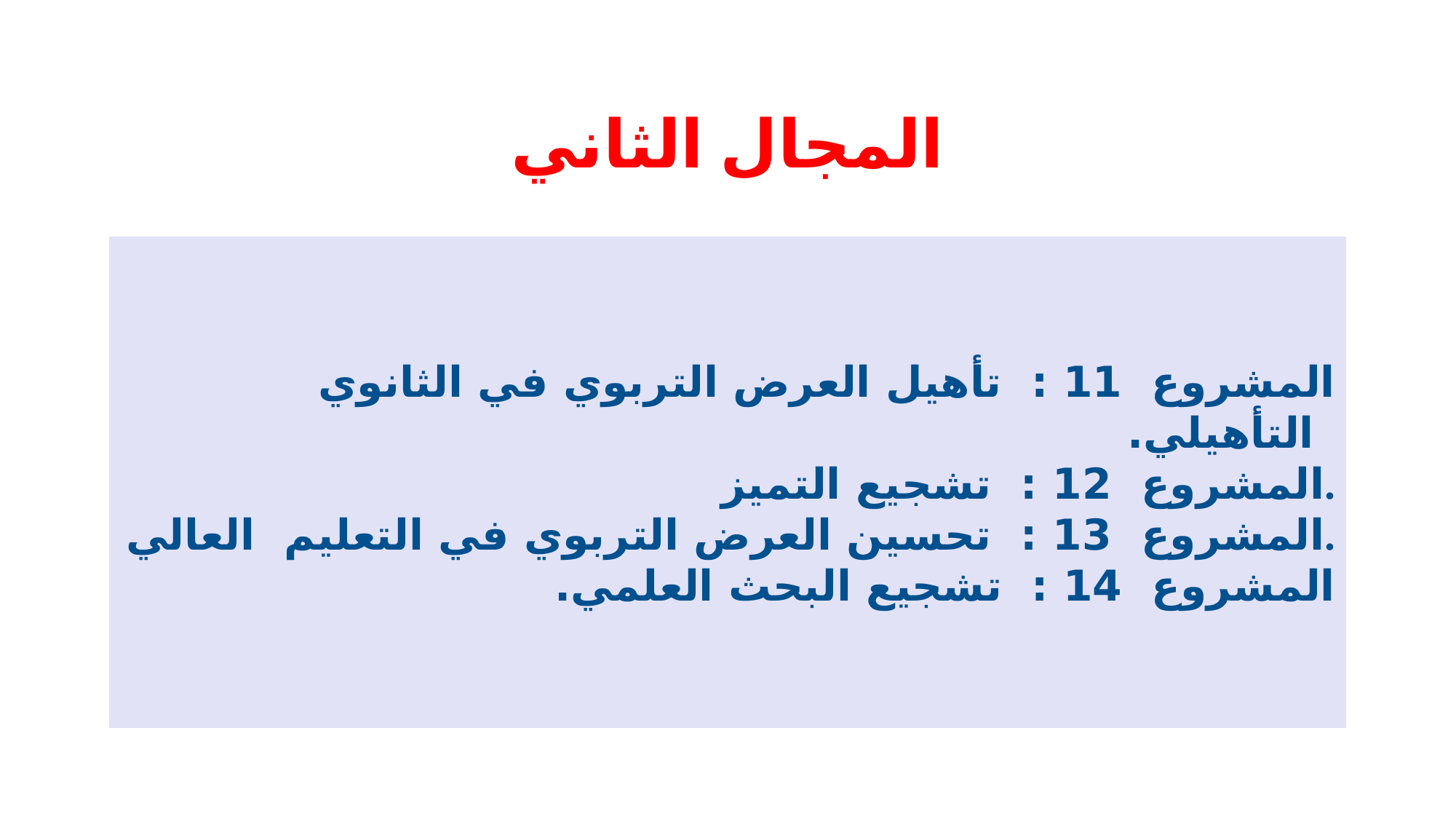

# المجال الثاني
المشروع  11 :  تأهيل العرض التربوي في الثانوي التأهيلي.
المشروع  12 :  تشجيع التميز.
المشروع  13 :  تحسين العرض التربوي في التعليم  العالي.
المشروع  14 :  تشجيع البحث العلمي.